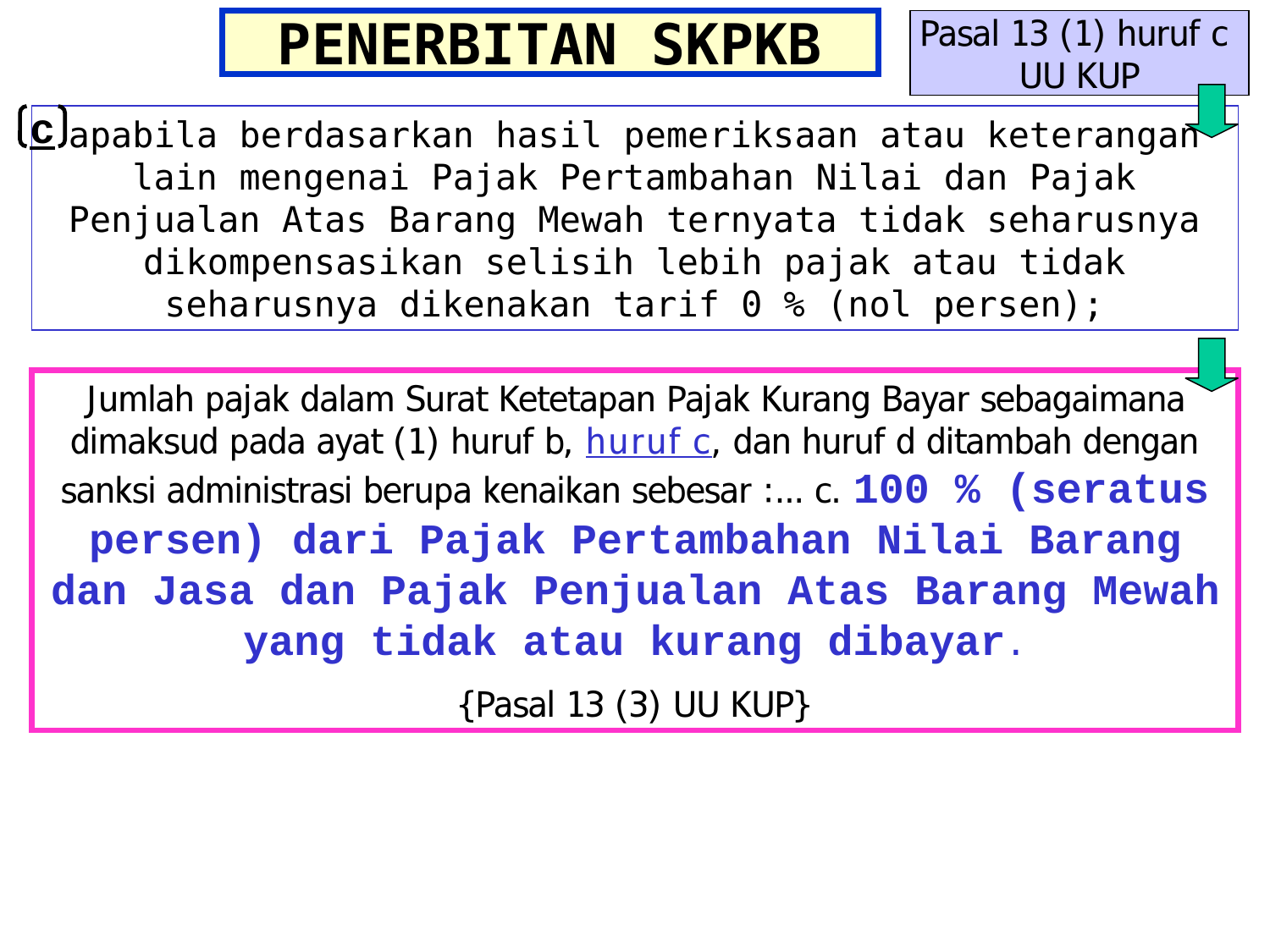

# PENERBITAN SKPKB
Pasal 13 (1) huruf c
UU KUP

apabila berdasarkan hasil pemeriksaan atau keterangan lain mengenai Pajak Pertambahan Nilai dan Pajak Penjualan Atas Barang Mewah ternyata tidak seharusnya dikompensasikan selisih lebih pajak atau tidak seharusnya dikenakan tarif 0 % (nol persen);
c

Jumlah pajak dalam Surat Ketetapan Pajak Kurang Bayar sebagaimana dimaksud pada ayat (1) huruf b, huruf c, dan huruf d ditambah dengan sanksi administrasi berupa kenaikan sebesar :… c. 100 % (seratus persen) dari Pajak Pertambahan Nilai Barang dan Jasa dan Pajak Penjualan Atas Barang Mewah yang tidak atau kurang dibayar.
{Pasal 13 (3) UU KUP}